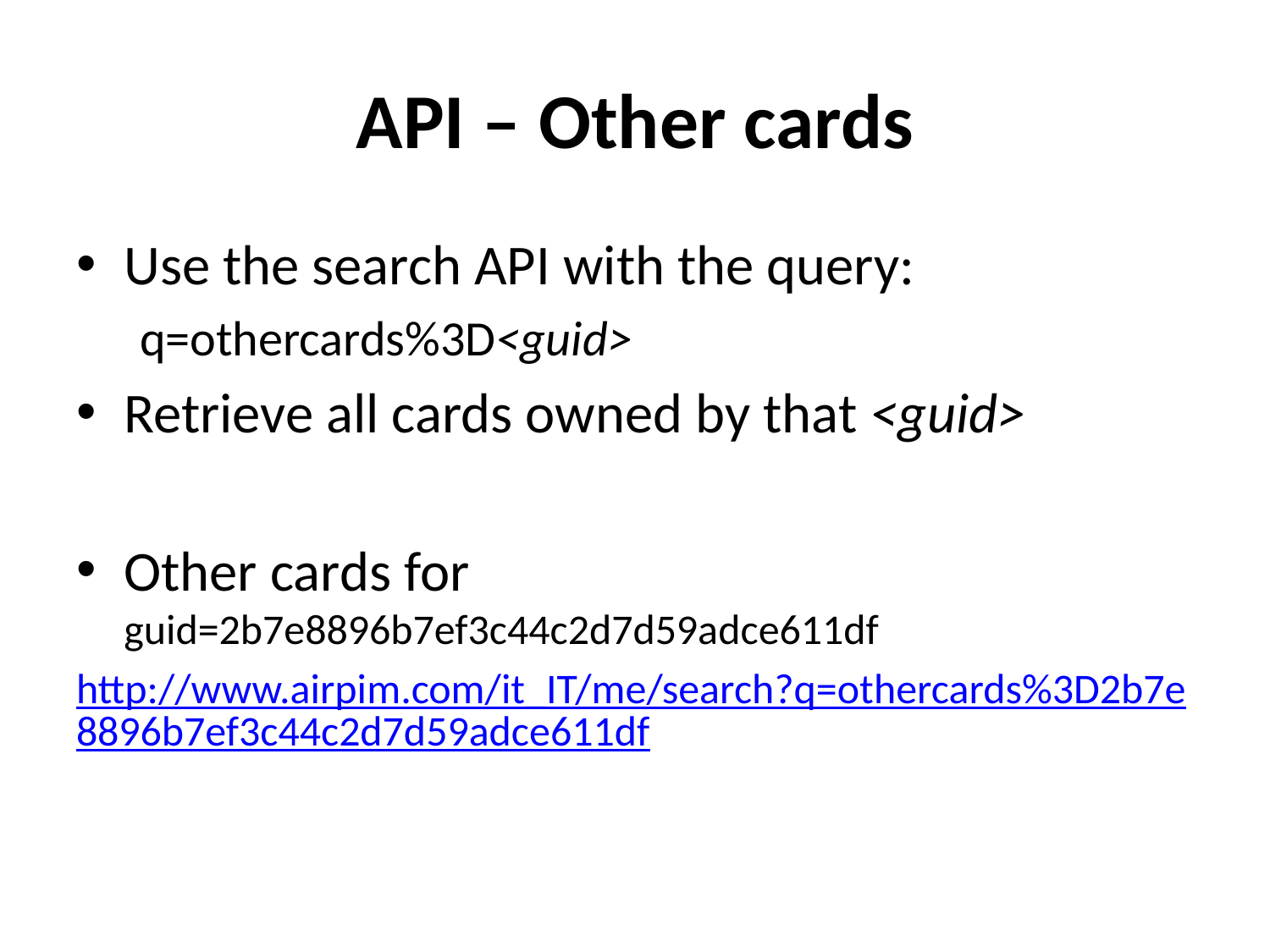

# API – Other cards
Use the search API with the query:
q=othercards%3D<guid>
Retrieve all cards owned by that <guid>

Other cards for guid=2b7e8896b7ef3c44c2d7d59adce611df
http://www.airpim.com/it_IT/me/search?q=othercards%3D2b7e8896b7ef3c44c2d7d59adce611df